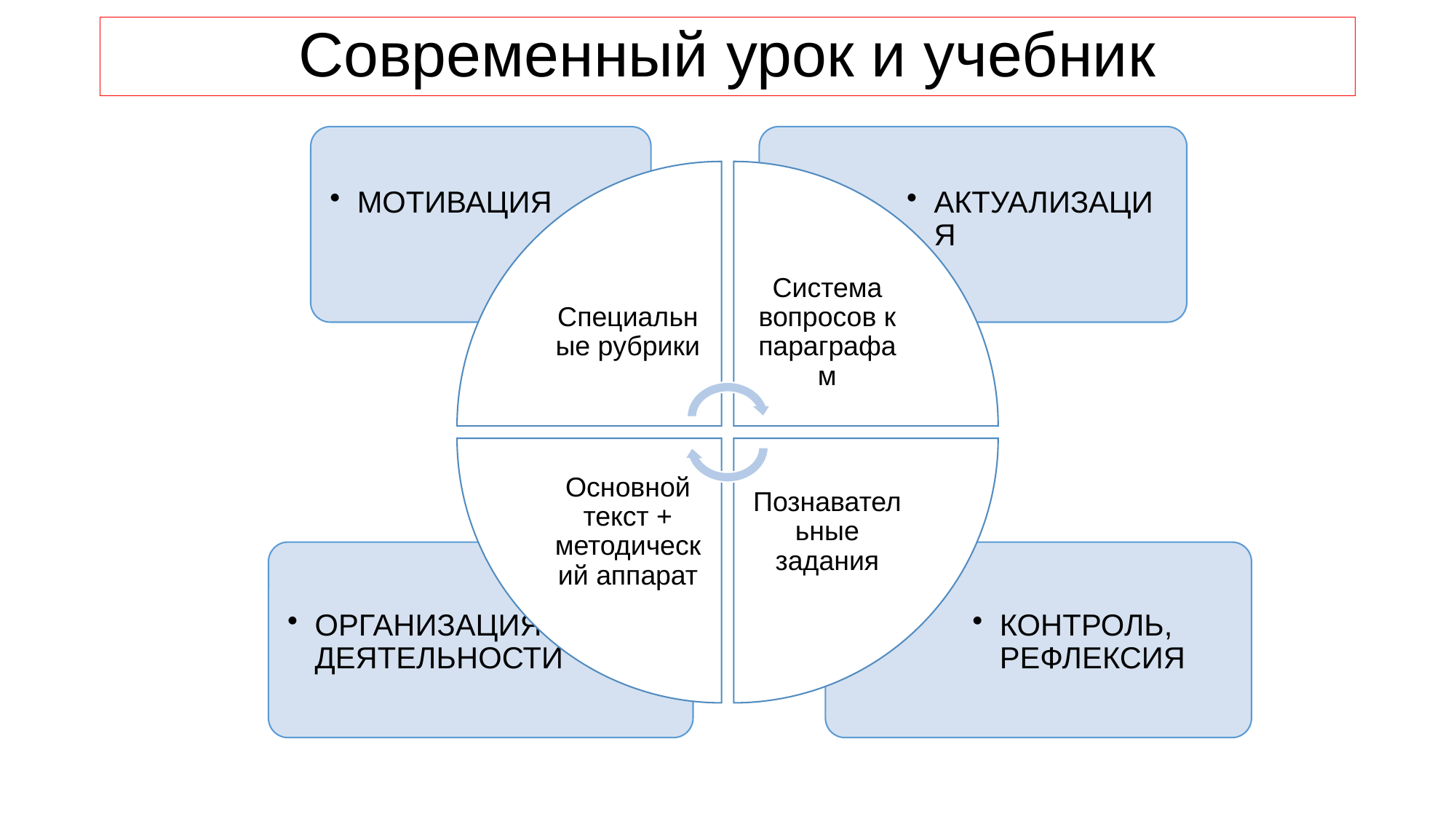

# Современный урок и учебник
КОНТРОЛЬ, РЕФЛЕКСИЯ
ОРГАНИЗАЦИЯ ДЕЯТЕЛЬНОСТИ

АКТУАЛИЗАЦИЯ

МОТИВАЦИЯ
Специальные рубрики
Система вопросов к параграфам
Познавательные задания
Основной текст + методический аппарат